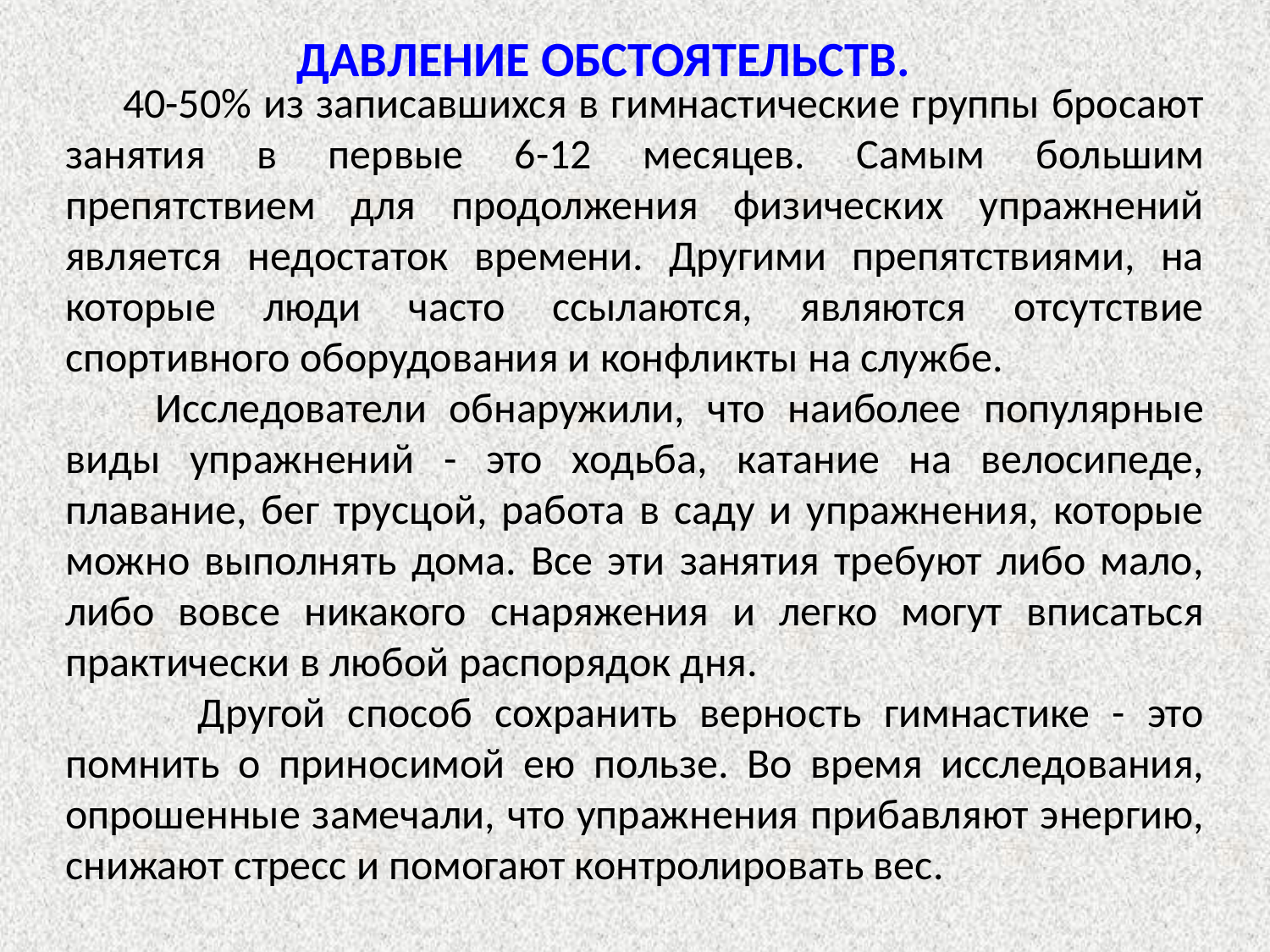

ДАВЛЕНИЕ ОБСТОЯТЕЛЬСТВ.

      40-50% из записавшихся в гимнастические группы бросают занятия в первые 6-12 месяцев. Самым большим препятствием для продолжения физических упражнений является недостаток времени. Другими препятствиями, на которые люди часто ссылаются, являются отсутствие спортивного оборудования и конфликты на службе.
    Исследователи обнаружили, что наиболее популярные виды упражнений - это ходьба, катание на велосипеде, плавание, бег трусцой, работа в саду и упражнения, которые можно выполнять дома. Все эти занятия требуют либо мало, либо вовсе никакого снаряжения и легко могут вписаться практически в любой распорядок дня.
      Другой способ сохранить верность гимнастике - это помнить о приносимой ею пользе. Во время исследования, опрошенные замечали, что упражнения прибавляют энергию, снижают стресс и помогают контролировать вес.